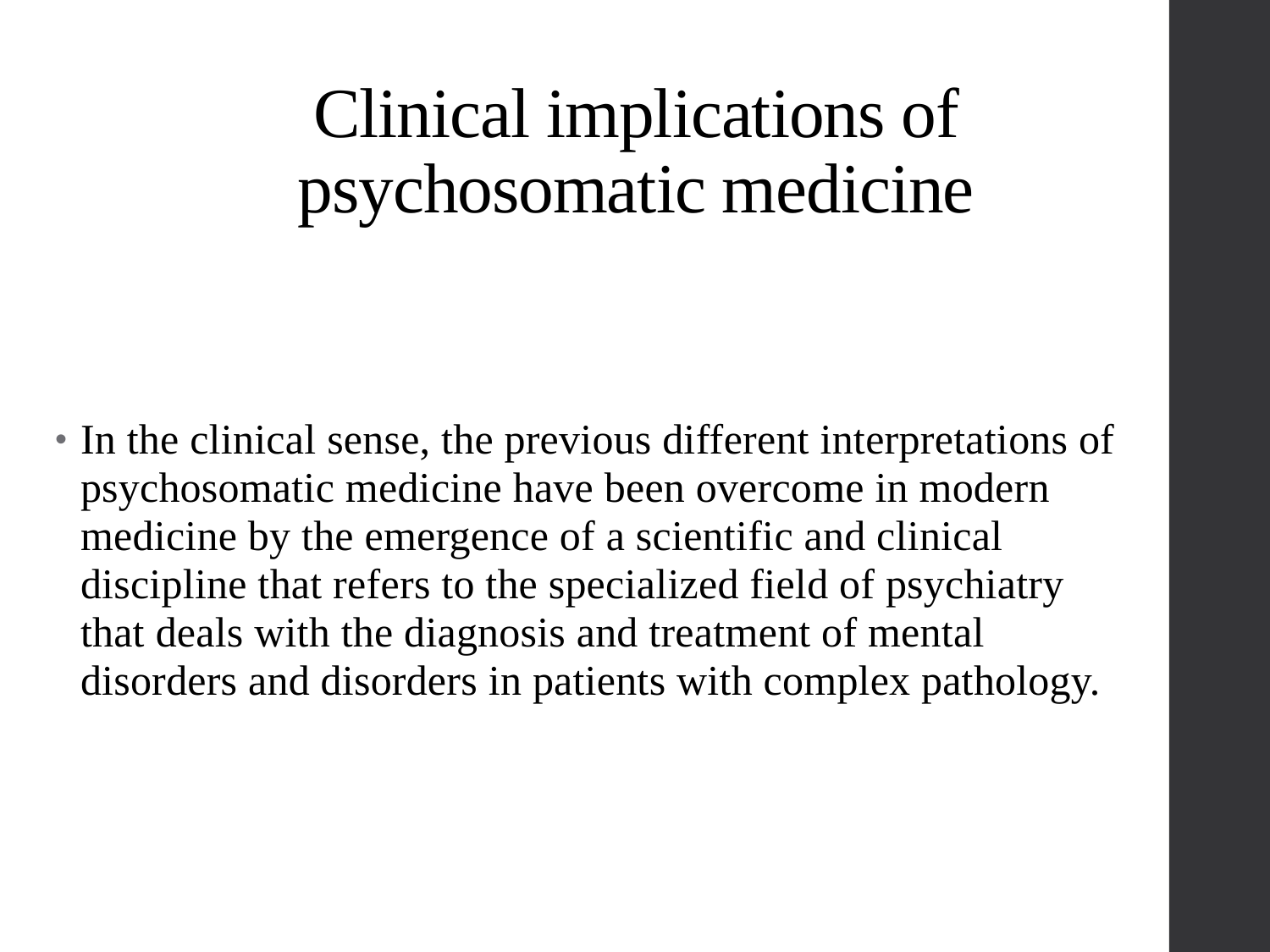

# Clinical implications of psychosomatic medicine

In the clinical sense, the previous different interpretations of psychosomatic medicine have been overcome in modern medicine by the emergence of a scientific and clinical discipline that refers to the specialized field of psychiatry that deals with the diagnosis and treatment of mental disorders and disorders in patients with complex pathology.